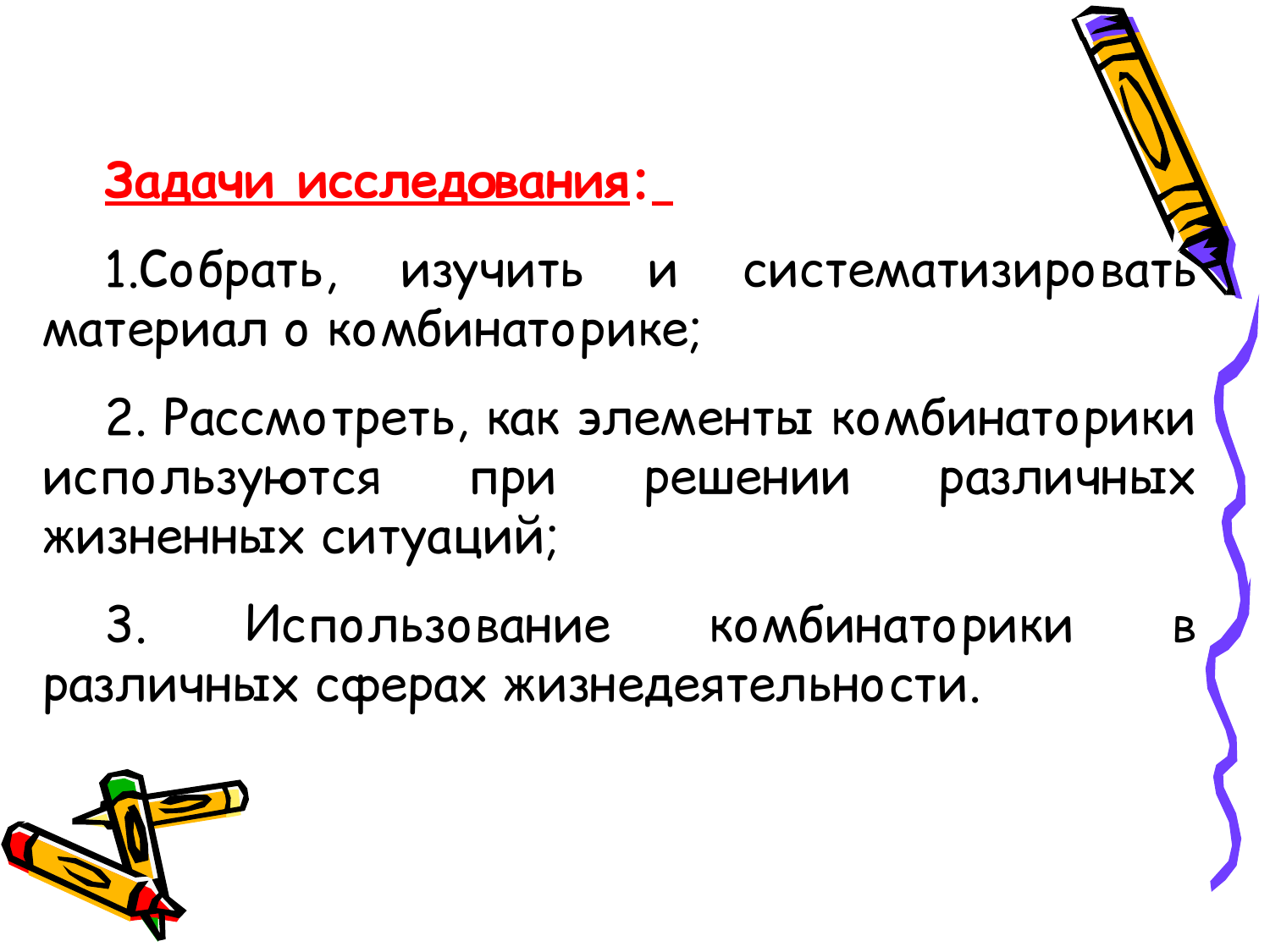

Задачи исследования:

Собрать, изучить и систематизировать материал о комбинаторике;

2. Рассмотреть, как элементы комбинаторики используются при решении различных жизненных ситуаций;

3. Использование комбинаторики в различных сферах жизнедеятельности.